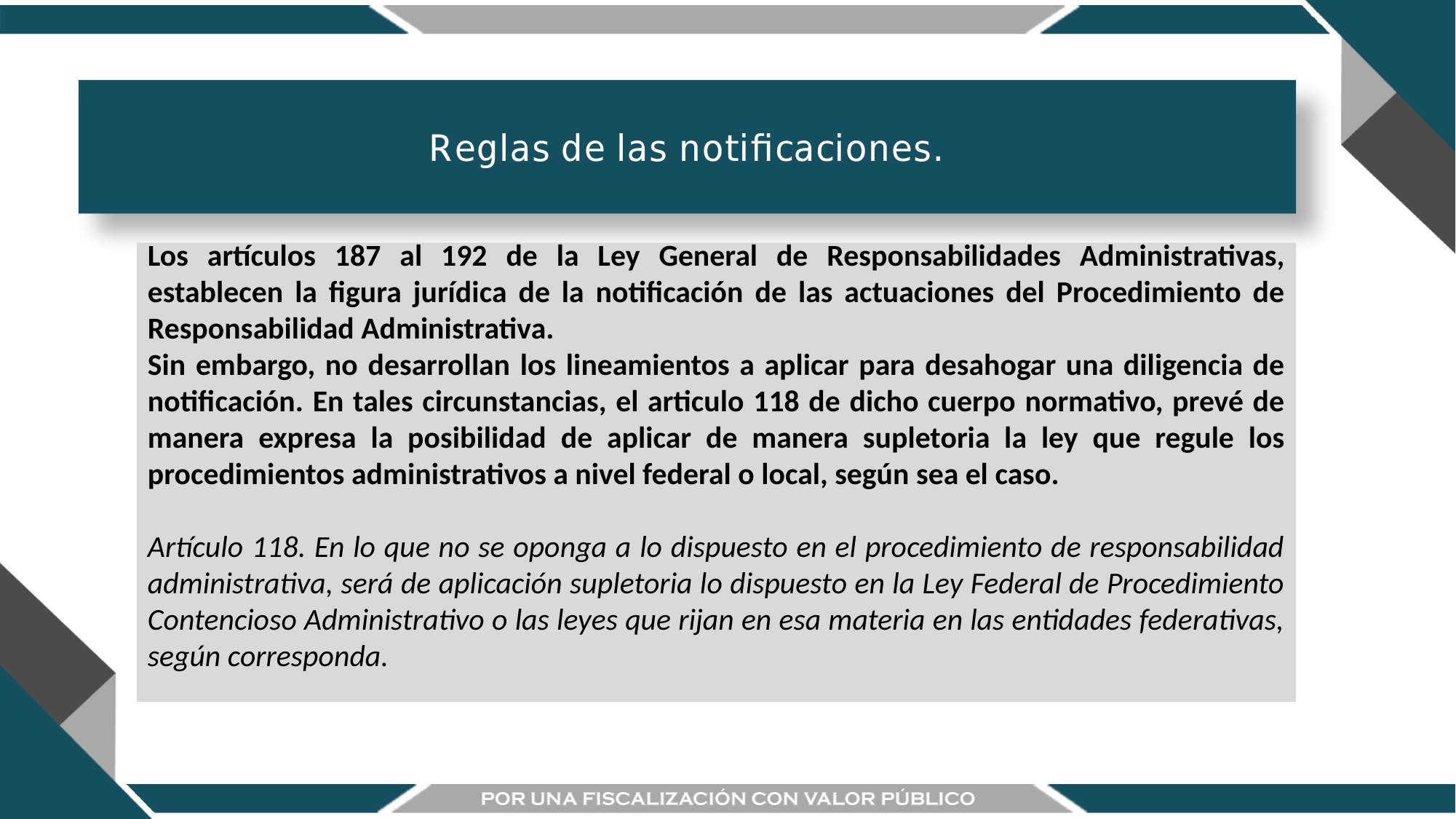

Reglas de las notificaciones.
Los artículos 187 al 192 de la Ley General de Responsabilidades Administrativas, establecen la figura jurídica de la notificación de las actuaciones del Procedimiento de Responsabilidad Administrativa.
Sin embargo, no desarrollan los lineamientos a aplicar para desahogar una diligencia de notificación. En tales circunstancias, el articulo 118 de dicho cuerpo normativo, prevé de manera expresa la posibilidad de aplicar de manera supletoria la ley que regule los procedimientos administrativos a nivel federal o local, según sea el caso.

Artículo 118. En lo que no se oponga a lo dispuesto en el procedimiento de responsabilidad administrativa, será de aplicación supletoria lo dispuesto en la Ley Federal de Procedimiento Contencioso Administrativo o las leyes que rijan en esa materia en las entidades federativas, según corresponda.